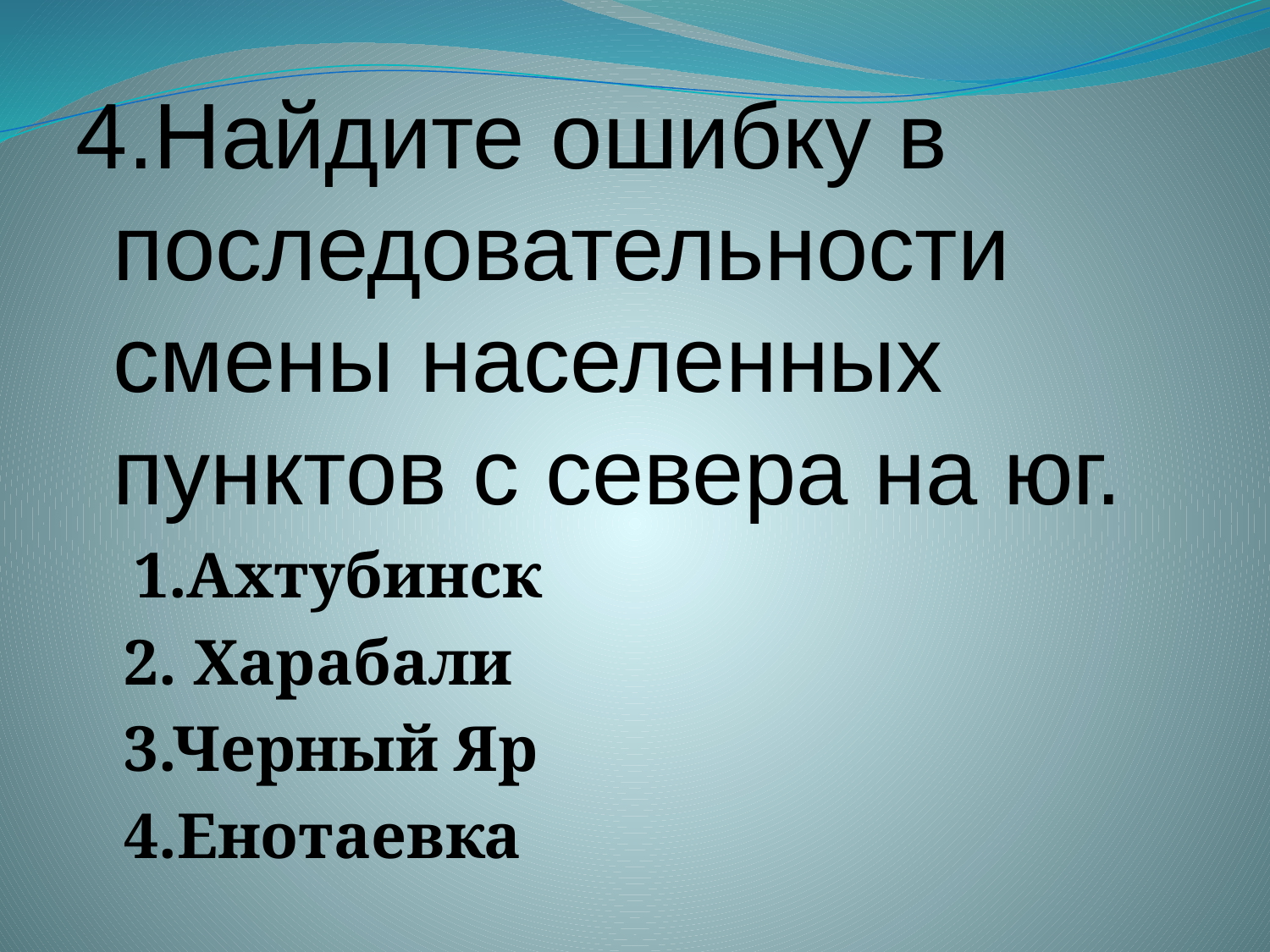

4.Найдите ошибку в последовательности смены населенных пунктов с севера на юг.
     1.Ахтубинск
   2. Харабали
   3.Черный Яр
   4.Енотаевка
#